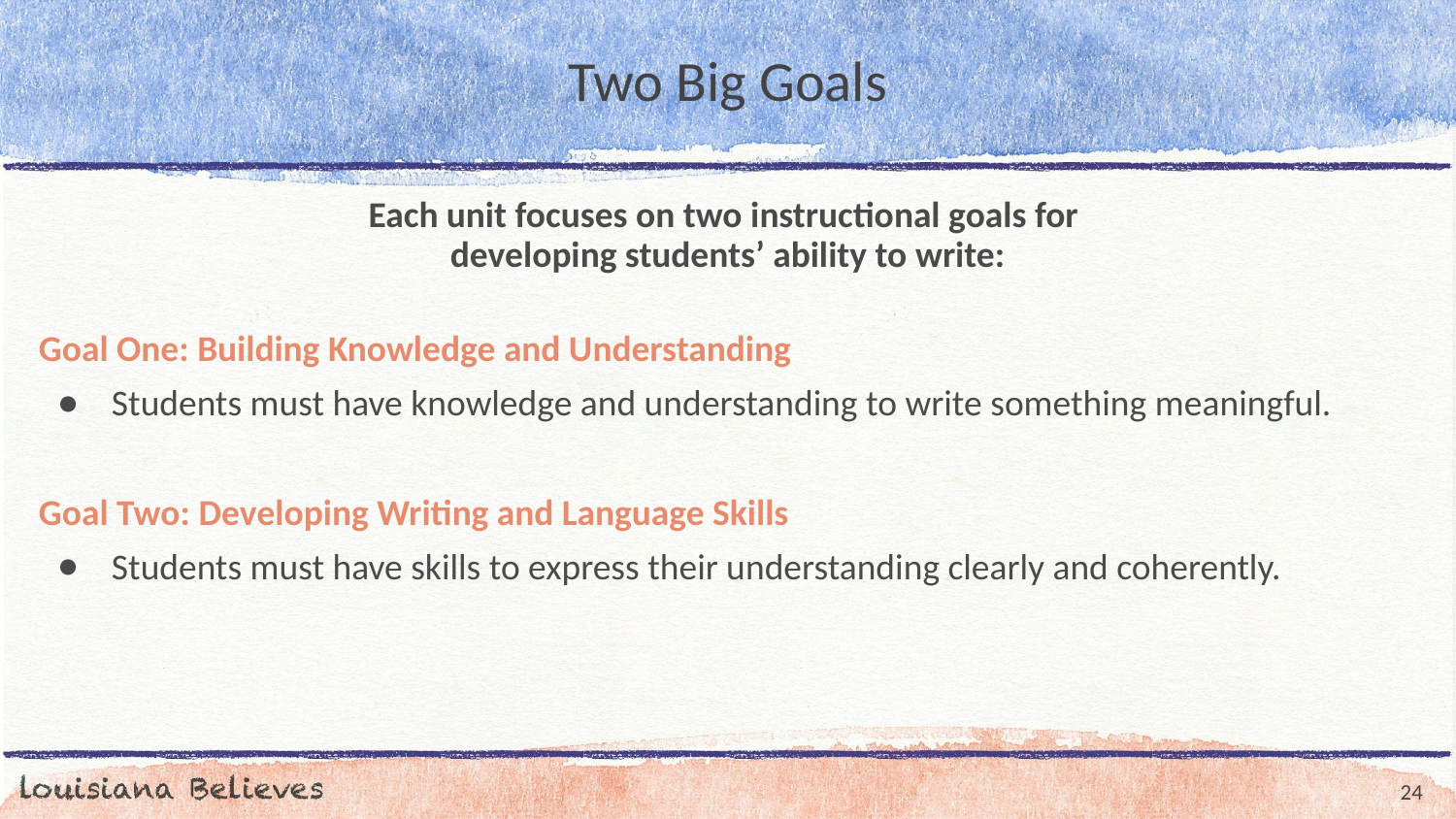

# Two Big Goals
Each unit focuses on two instructional goals for
developing students’ ability to write:
Goal One: Building Knowledge and Understanding
Students must have knowledge and understanding to write something meaningful.
Goal Two: Developing Writing and Language Skills
Students must have skills to express their understanding clearly and coherently.